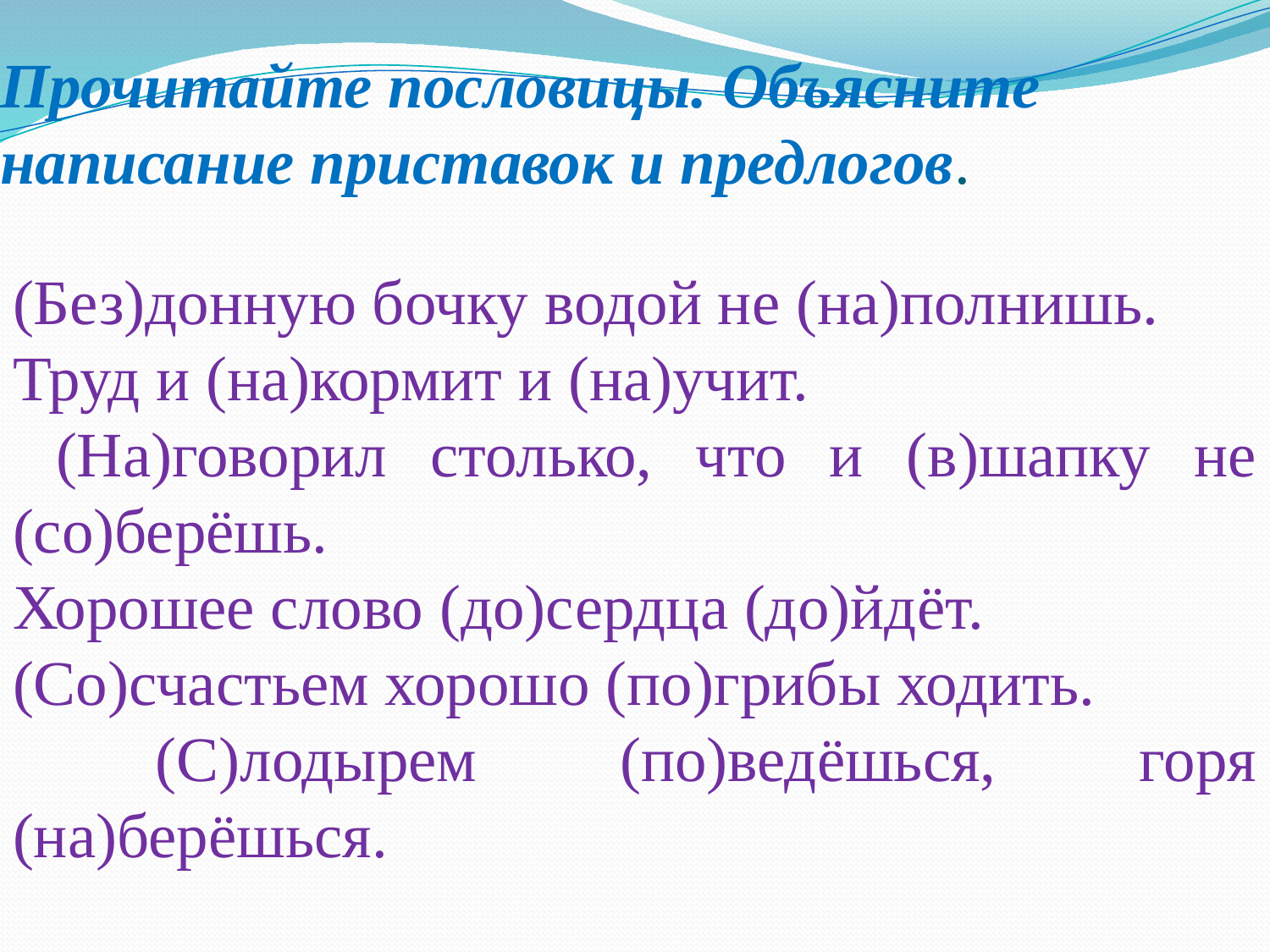

# Прочитайте пословицы. Объясните написание приставок и предлогов.
(Без)донную бочку водой не (на)полнишь.
Труд и (на)кормит и (на)учит.
 (На)говорил столько, что и (в)шапку не (со)берёшь.
Хорошее слово (до)сердца (до)йдёт.
(Со)счастьем хорошо (по)грибы ходить.
 (С)лодырем (по)ведёшься, горя (на)берёшься.